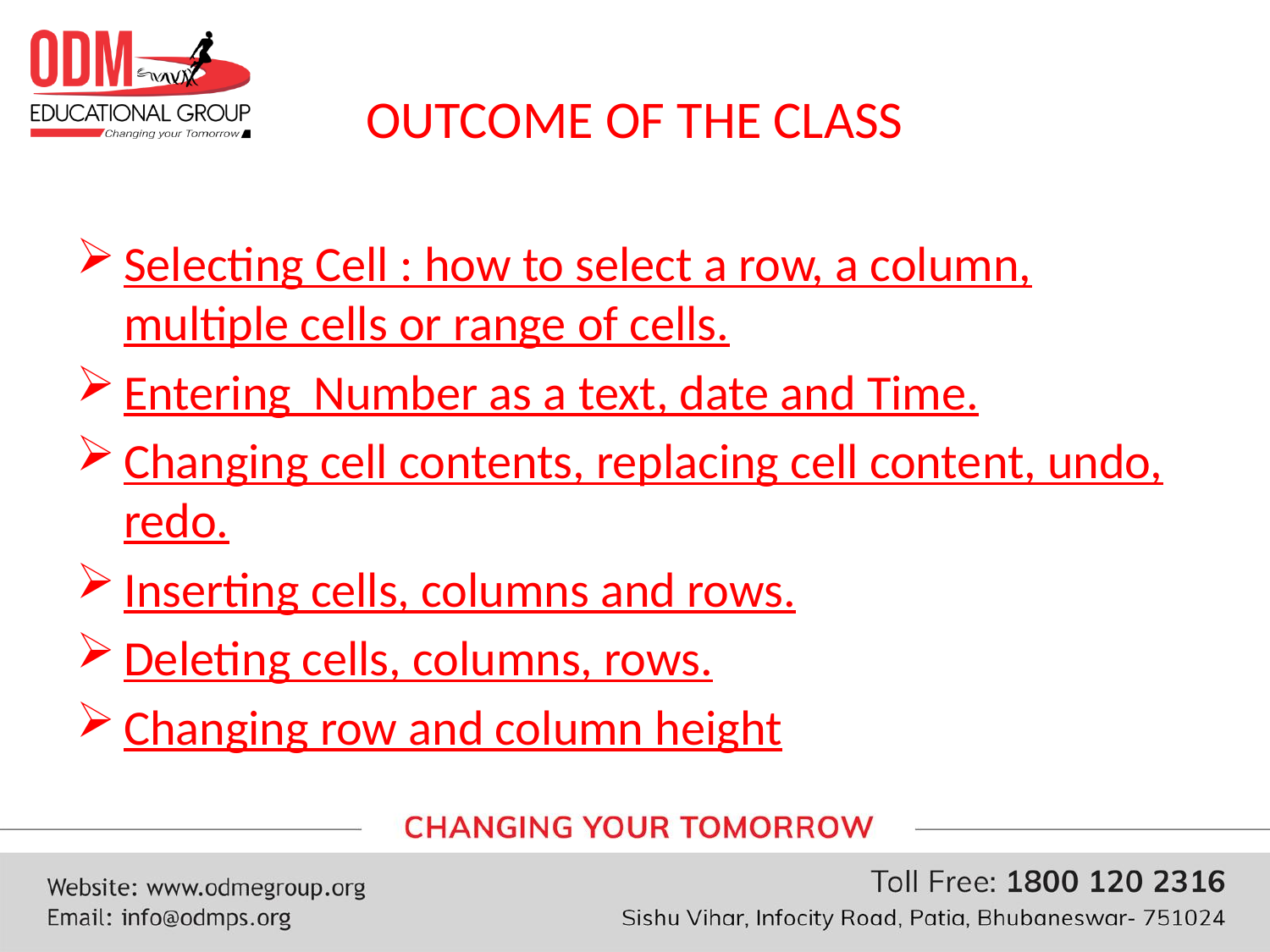

# OUTCOME OF THE CLASS
Selecting Cell : how to select a row, a column, multiple cells or range of cells.
Entering  Number as a text, date and Time.
Changing cell contents, replacing cell content, undo, redo.
Inserting cells, columns and rows.
Deleting cells, columns, rows.
Changing row and column height